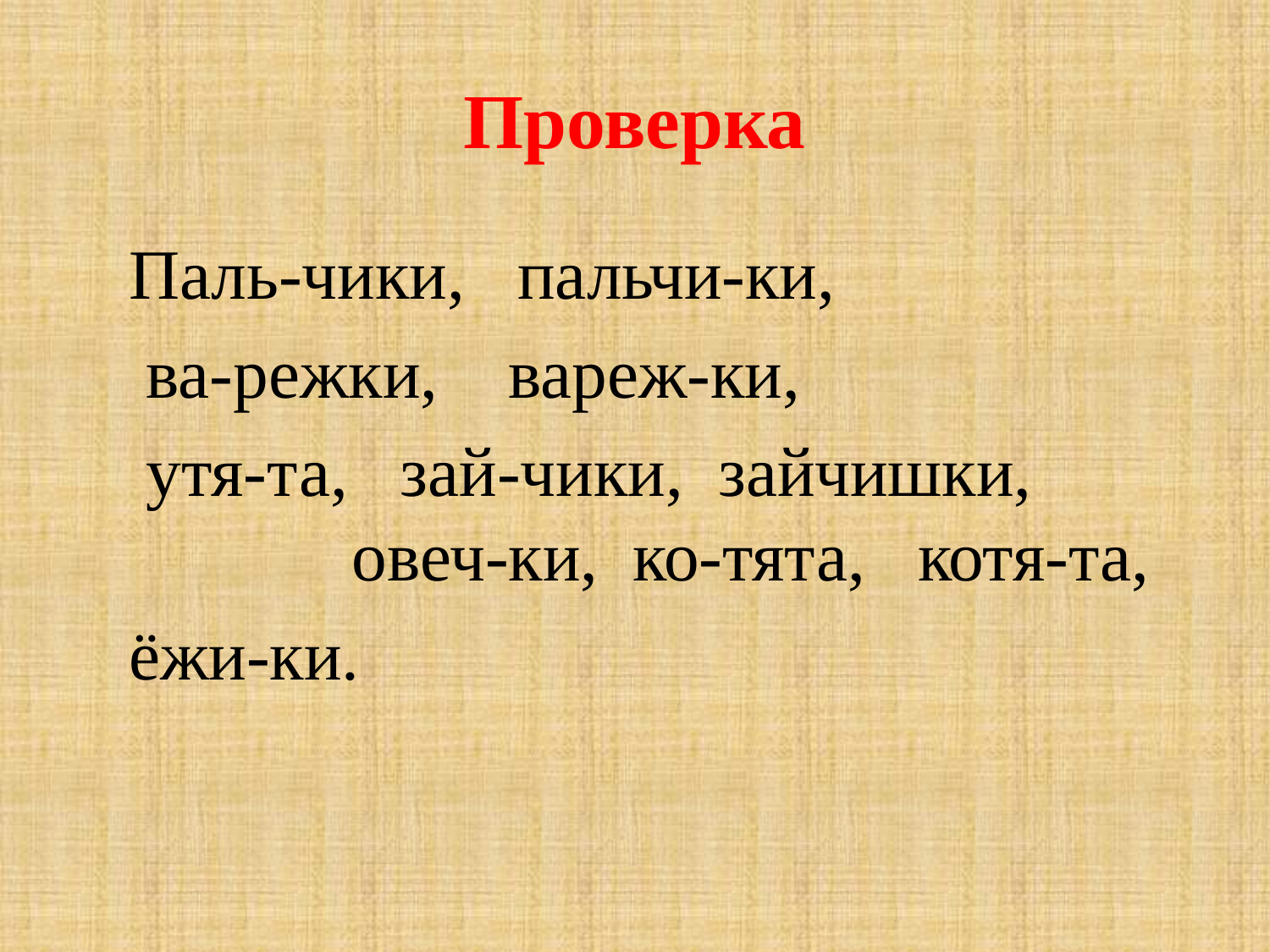

# Проверка
   Паль-чики,   пальчи-ки,
    ва-режки,    вареж-ки,
    утя-та,   зай-чики,  зайчишки,                       овеч-ки,  ко-тята,   котя-та,
   ёжи-ки.